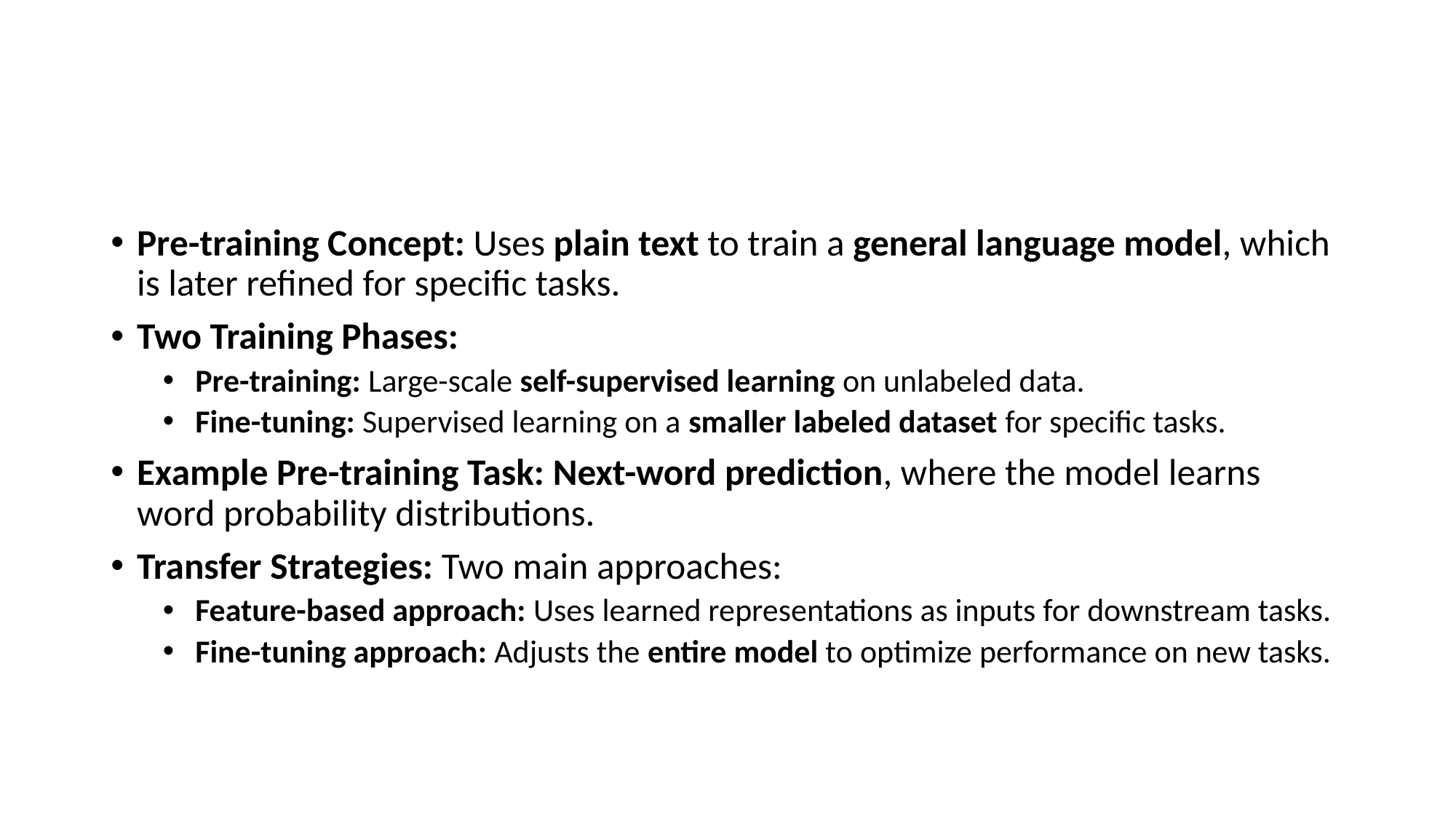

#
Pre-training Concept: Uses plain text to train a general language model, which is later refined for specific tasks.
Two Training Phases:
Pre-training: Large-scale self-supervised learning on unlabeled data.
Fine-tuning: Supervised learning on a smaller labeled dataset for specific tasks.
Example Pre-training Task: Next-word prediction, where the model learns word probability distributions.
Transfer Strategies: Two main approaches:
Feature-based approach: Uses learned representations as inputs for downstream tasks.
Fine-tuning approach: Adjusts the entire model to optimize performance on new tasks.